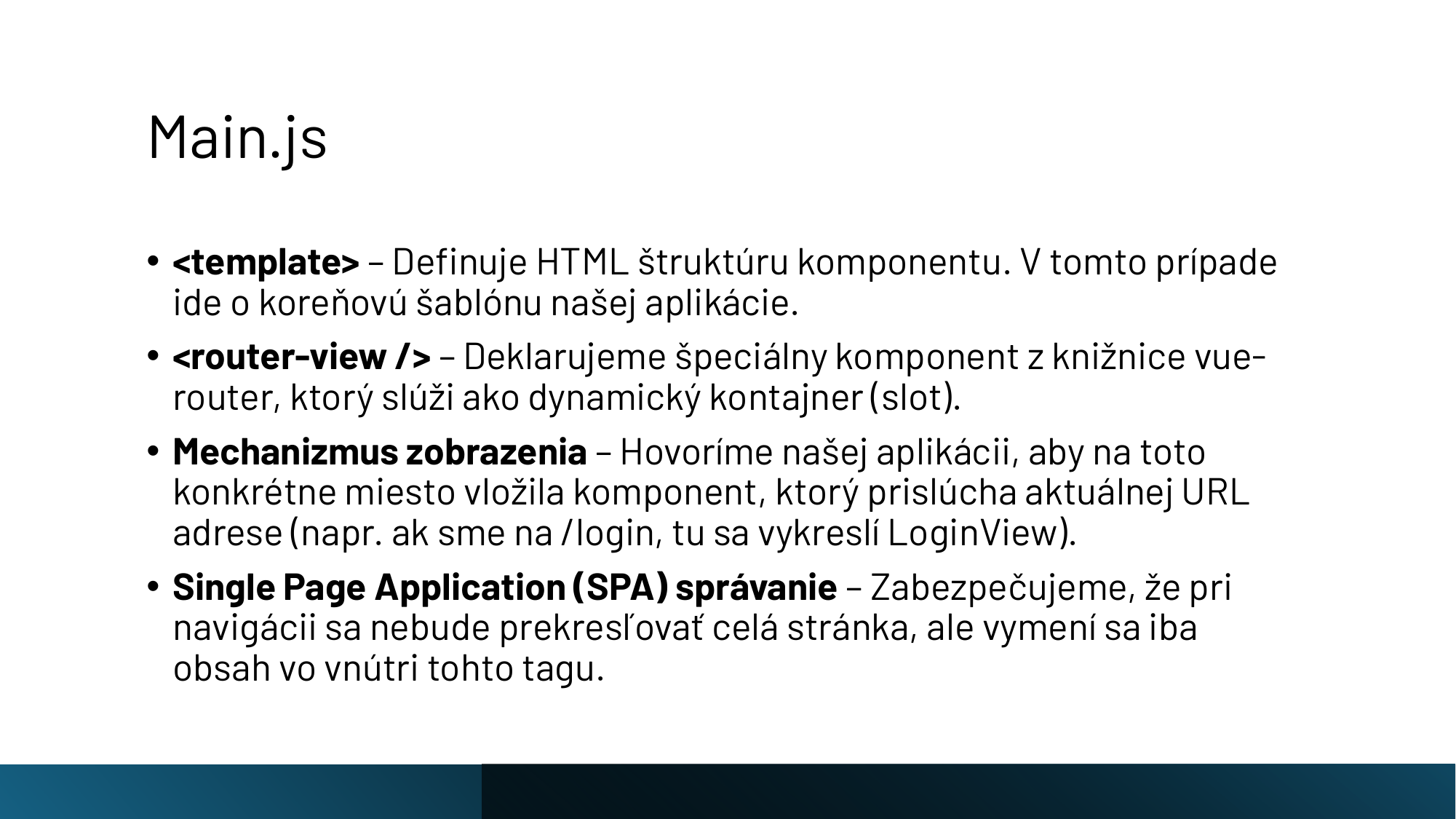

# Main.js
<template> – Definuje HTML štruktúru komponentu. V tomto prípade ide o koreňovú šablónu našej aplikácie.
<router-view /> – Deklarujeme špeciálny komponent z knižnice vue-router, ktorý slúži ako dynamický kontajner (slot).
Mechanizmus zobrazenia – Hovoríme našej aplikácii, aby na toto konkrétne miesto vložila komponent, ktorý prislúcha aktuálnej URL adrese (napr. ak sme na /login, tu sa vykreslí LoginView).
Single Page Application (SPA) správanie – Zabezpečujeme, že pri navigácii sa nebude prekresľovať celá stránka, ale vymení sa iba obsah vo vnútri tohto tagu.